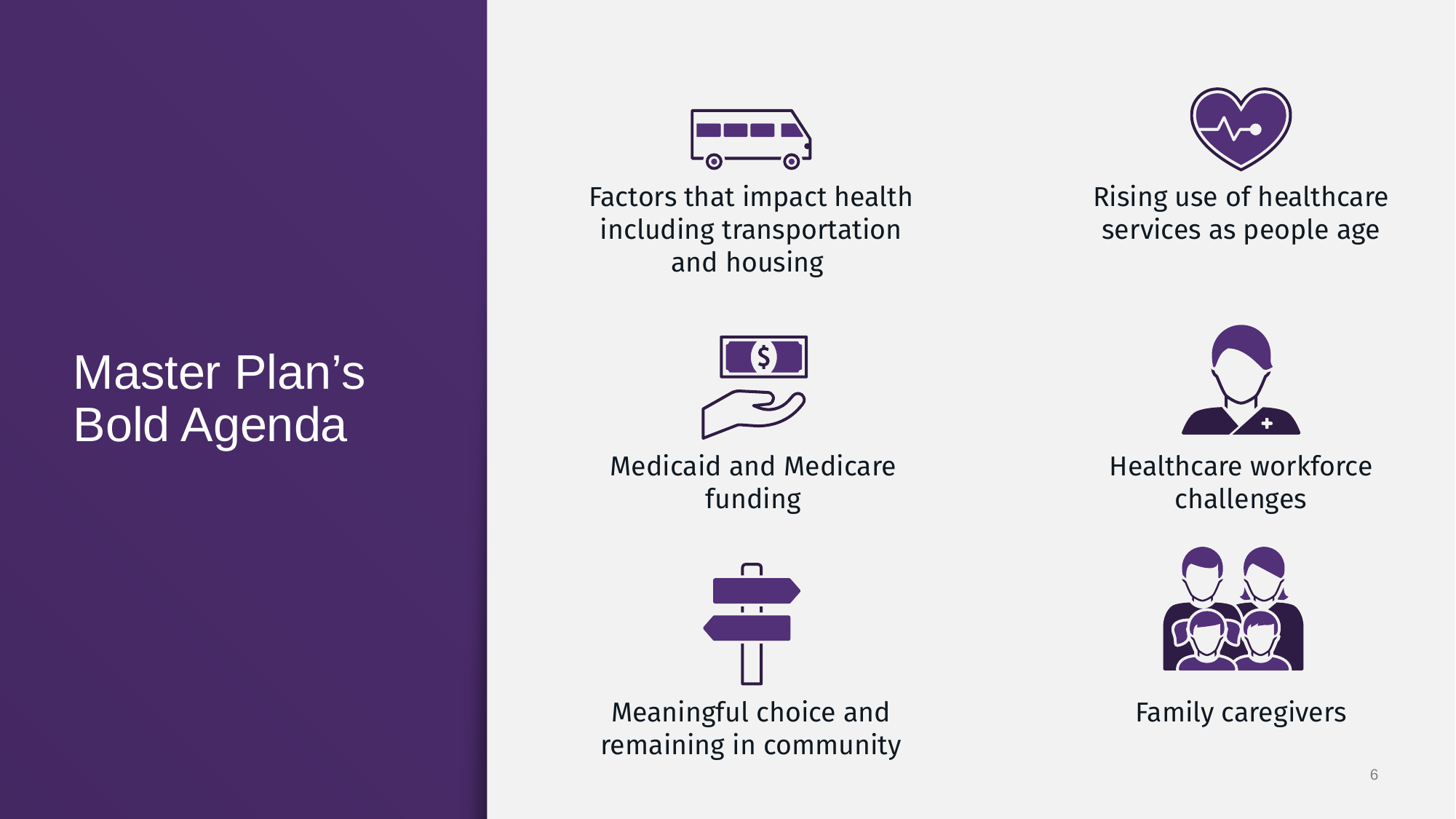

Factors that impact health including transportation and housing
Rising use of healthcare services as people age
# Master Plan’s Bold Agenda

Medicaid and Medicare funding
Healthcare workforce challenges

Meaningful choice and remaining in community
Family caregivers